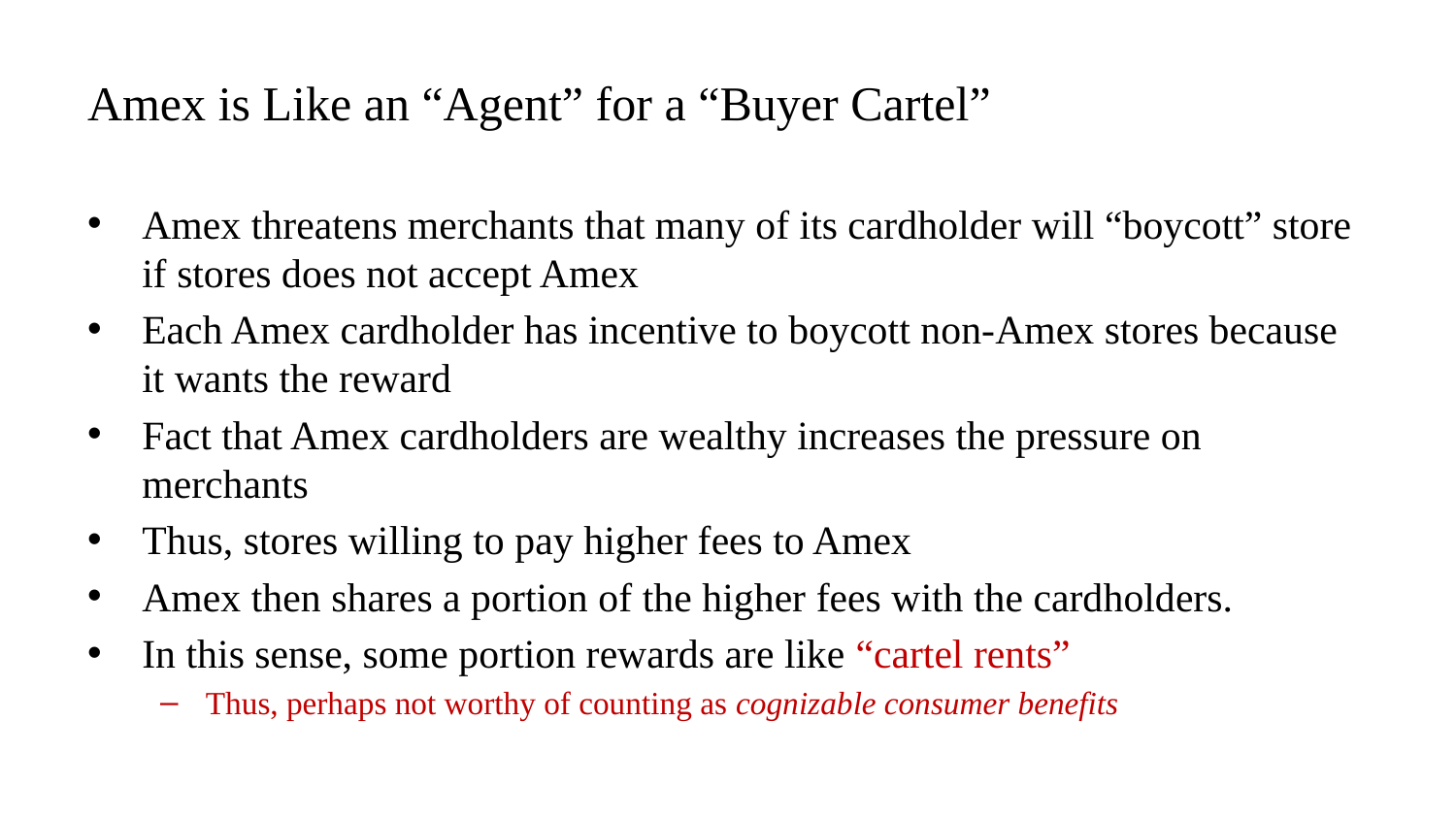

# Amex is Like an “Agent” for a “Buyer Cartel”
Amex threatens merchants that many of its cardholder will “boycott” store if stores does not accept Amex
Each Amex cardholder has incentive to boycott non-Amex stores because it wants the reward
Fact that Amex cardholders are wealthy increases the pressure on merchants
Thus, stores willing to pay higher fees to Amex
Amex then shares a portion of the higher fees with the cardholders.
In this sense, some portion rewards are like “cartel rents”
Thus, perhaps not worthy of counting as cognizable consumer benefits